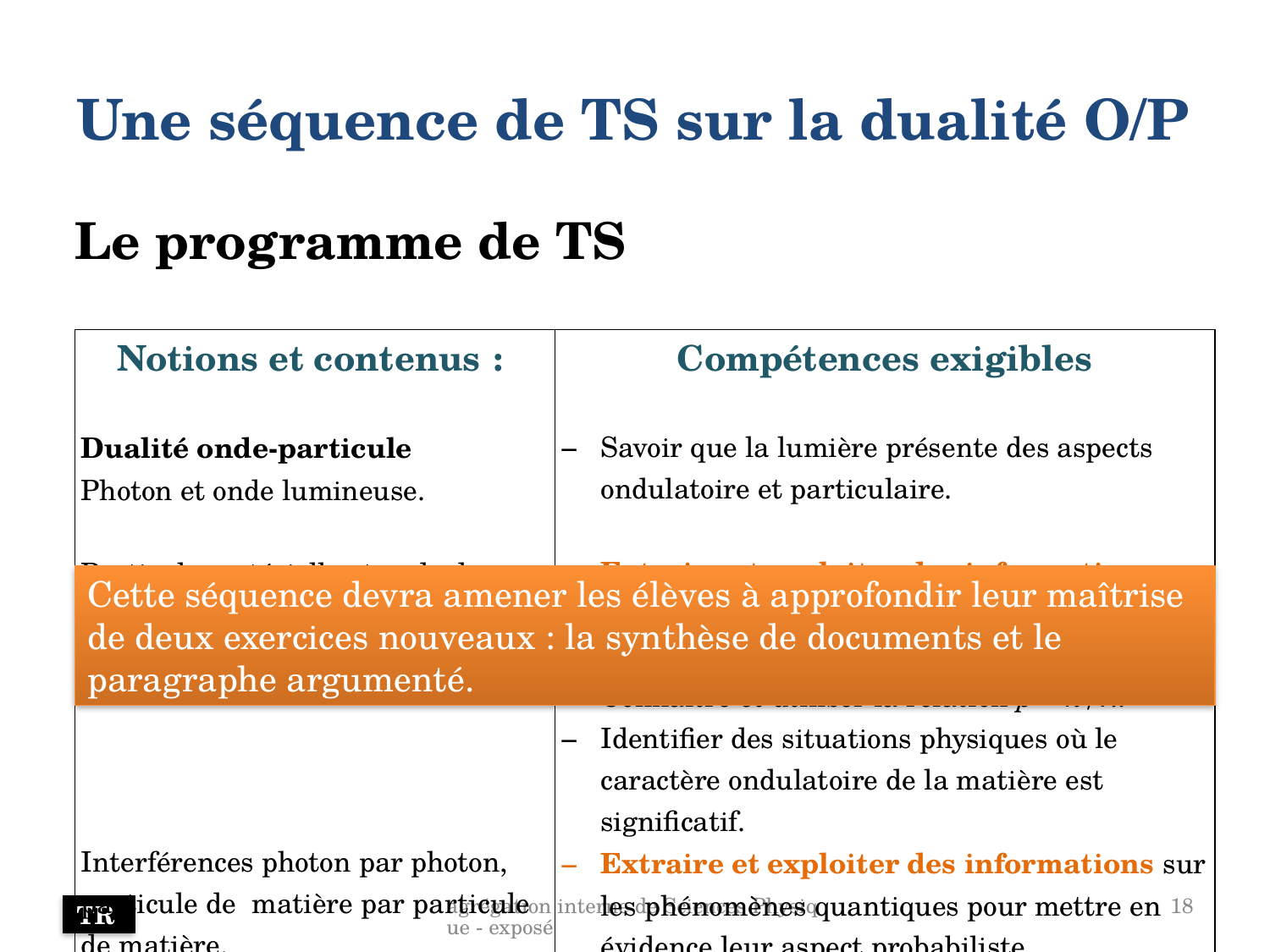

# Une séquence de TS sur la dualité O/P
Le programme de TS
| Notions et contenus : Dualité onde-particule Photon et onde lumineuse. Particule matérielle et onde de matière ; relation de de Broglie. Interférences photon par photon, particule de matière par particule de matière. | Compétences exigibles Savoir que la lumière présente des aspects ondulatoire et particulaire. Extraire et exploiter des informations sur les ondes de matière et sur la dualité onde-particule. Connaître et utiliser la relation p = h/λ. Identifier des situations physiques où le caractère ondulatoire de la matière est significatif. Extraire et exploiter des informations sur les phénomènes quantiques pour mettre en évidence leur aspect probabiliste. |
| --- | --- |
Cette séquence devra amener les élèves à approfondir leur maîtrise de deux exercices nouveaux : la synthèse de documents et le paragraphe argumenté.
agrégation interne de Sciences Physique - exposé
18
TR